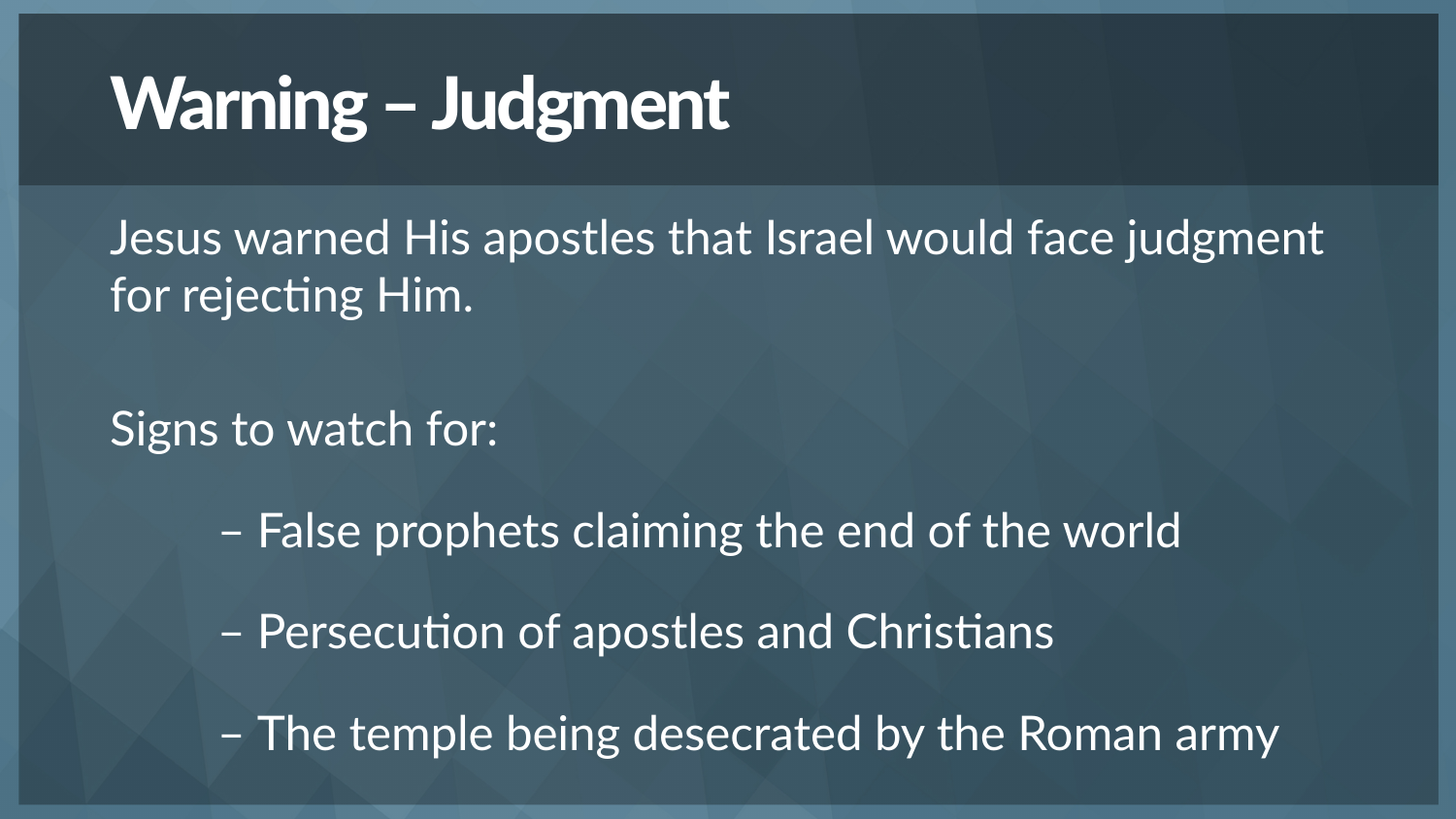

# Warning – Judgment
Jesus warned His apostles that Israel would face judgment for rejecting Him.

Signs to watch for:
	– False prophets claiming the end of the world
	– Persecution of apostles and Christians
	– The temple being desecrated by the Roman army